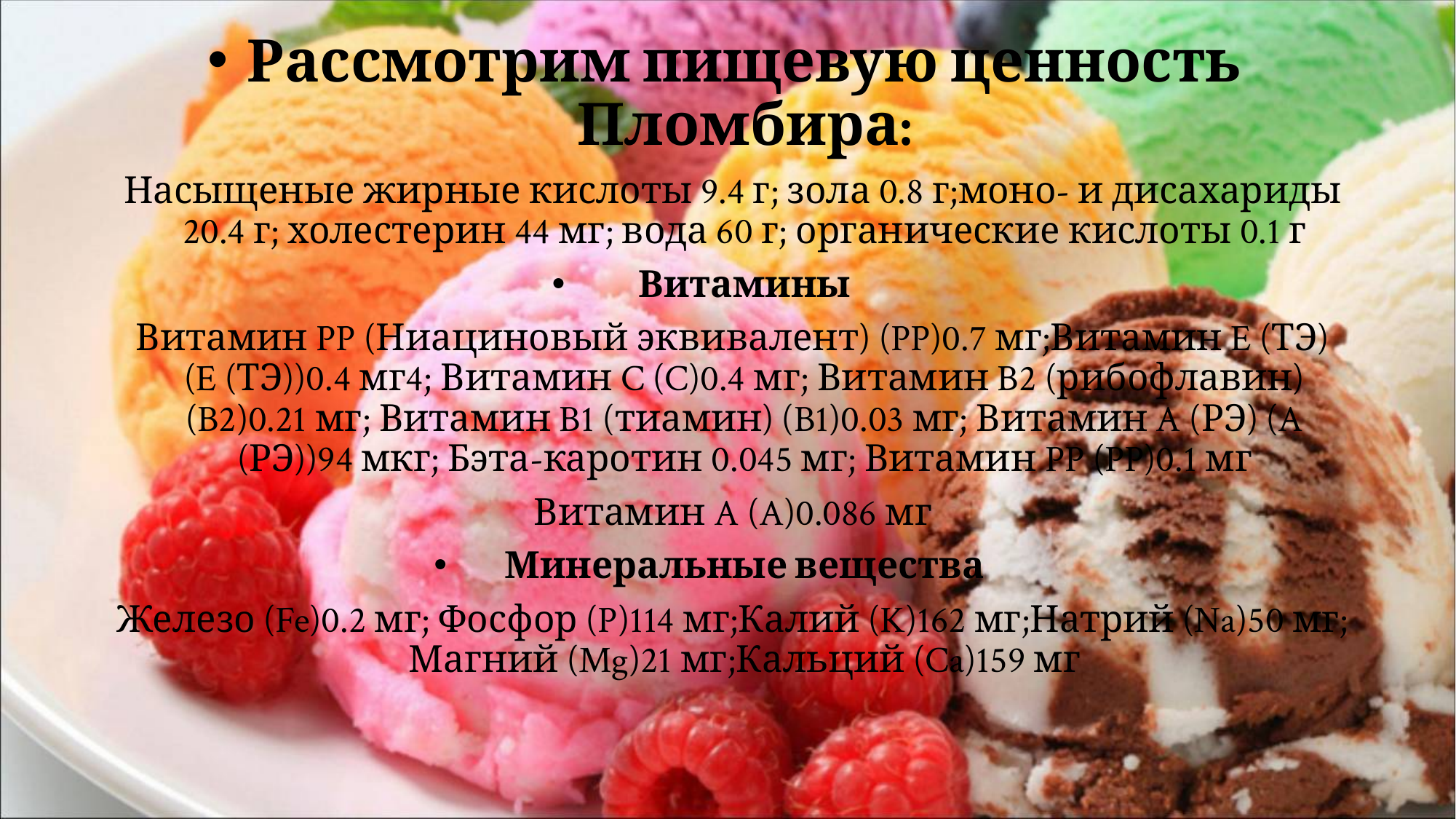

Рассмотрим пищевую ценность Пломбира:
Насыщеные жирные кислоты 9.4 г; зола 0.8 г;моно- и дисахариды 20.4 г; холестерин 44 мг; вода 60 г; органические кислоты 0.1 г
Витамины
Витамин PP (Ниациновый эквивалент) (PP)0.7 мг;Витамин E (ТЭ) (E (ТЭ))0.4 мг4; Витамин C (C)0.4 мг; Витамин B2 (рибофлавин) (B2)0.21 мг; Витамин B1 (тиамин) (B1)0.03 мг; Витамин A (РЭ) (A (РЭ))94 мкг; Бэта-каротин 0.045 мг; Витамин PP (PP)0.1 мг
Витамин A (A)0.086 мг
Минеральные вещества
Железо (Fe)0.2 мг; Фосфор (P)114 мг;Калий (K)162 мг;Натрий (Na)50 мг; Магний (Mg)21 мг;Кальций (Ca)159 мг